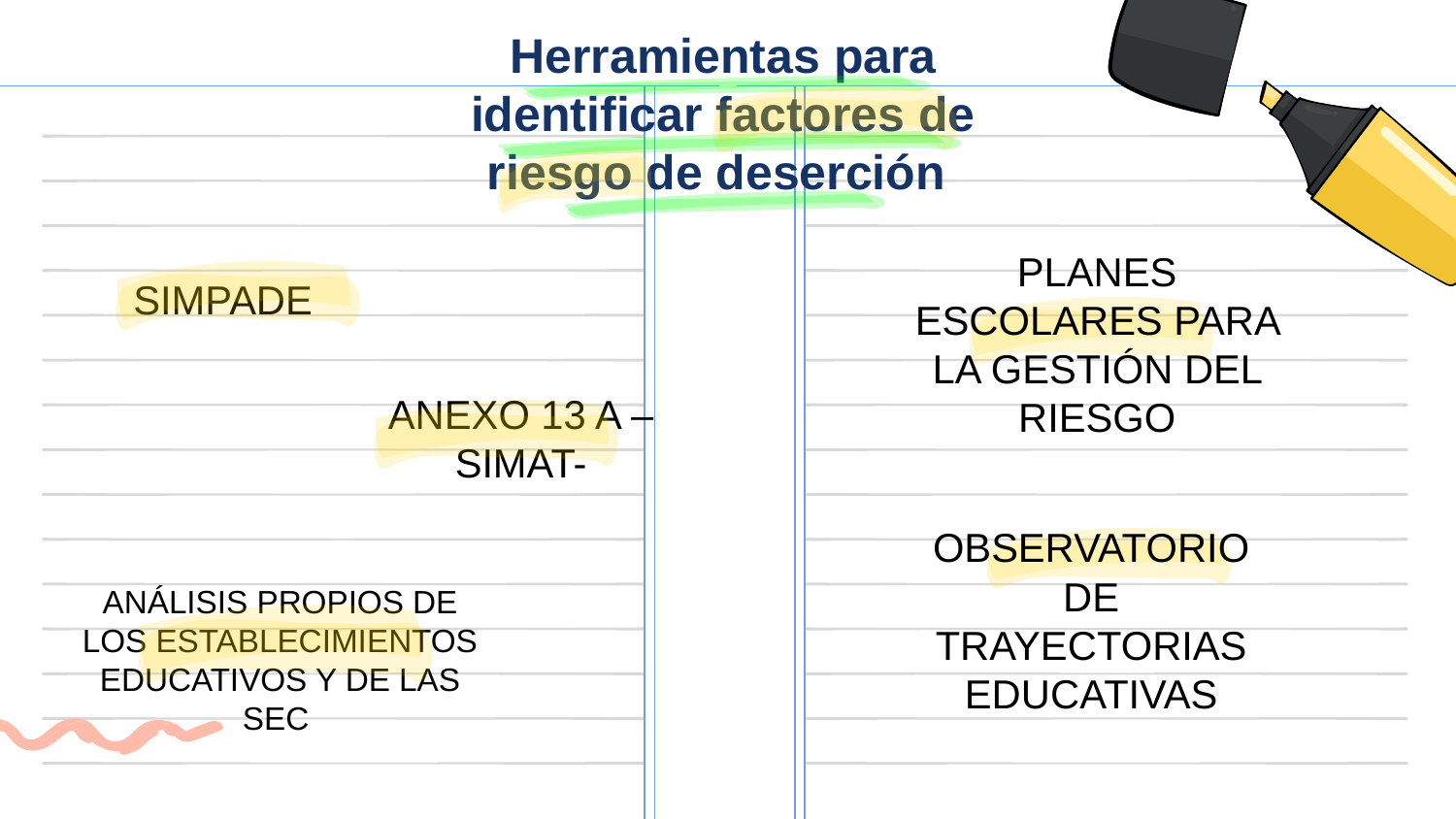

# Herramientas para identificar factores de riesgo de deserción

SIMPADE

PLANES ESCOLARES PARA LA GESTIÓN DEL RIESGO

ANEXO 13 A – SIMAT-

ANÁLISIS PROPIOS DE LOS ESTABLECIMIENTOS EDUCATIVOS Y DE LAS SEC
OBSERVATORIO DE TRAYECTORIAS EDUCATIVAS